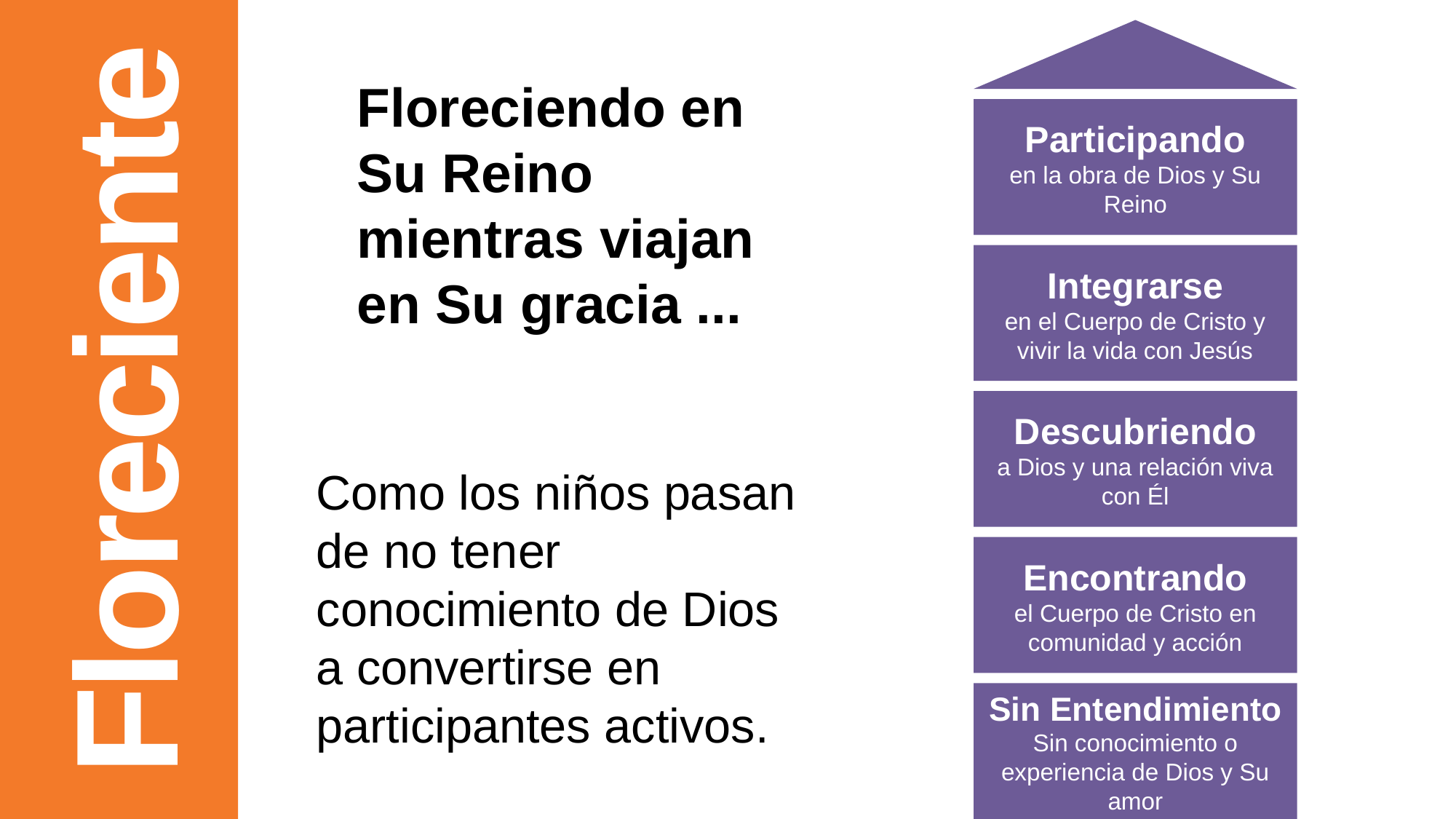

Floreciendo en Su Reino mientras viajan en Su gracia ...
Participando
en la obra de Dios y Su Reino
Integrarse
en el Cuerpo de Cristo y vivir la vida con Jesús
Floreciente
Descubriendo
a Dios y una relación viva con Él
Como los niños pasan de no tener conocimiento de Dios a convertirse en participantes activos.
Encontrando
el Cuerpo de Cristo en comunidad y acción
Sin Entendimiento
Sin conocimiento o experiencia de Dios y Su amor